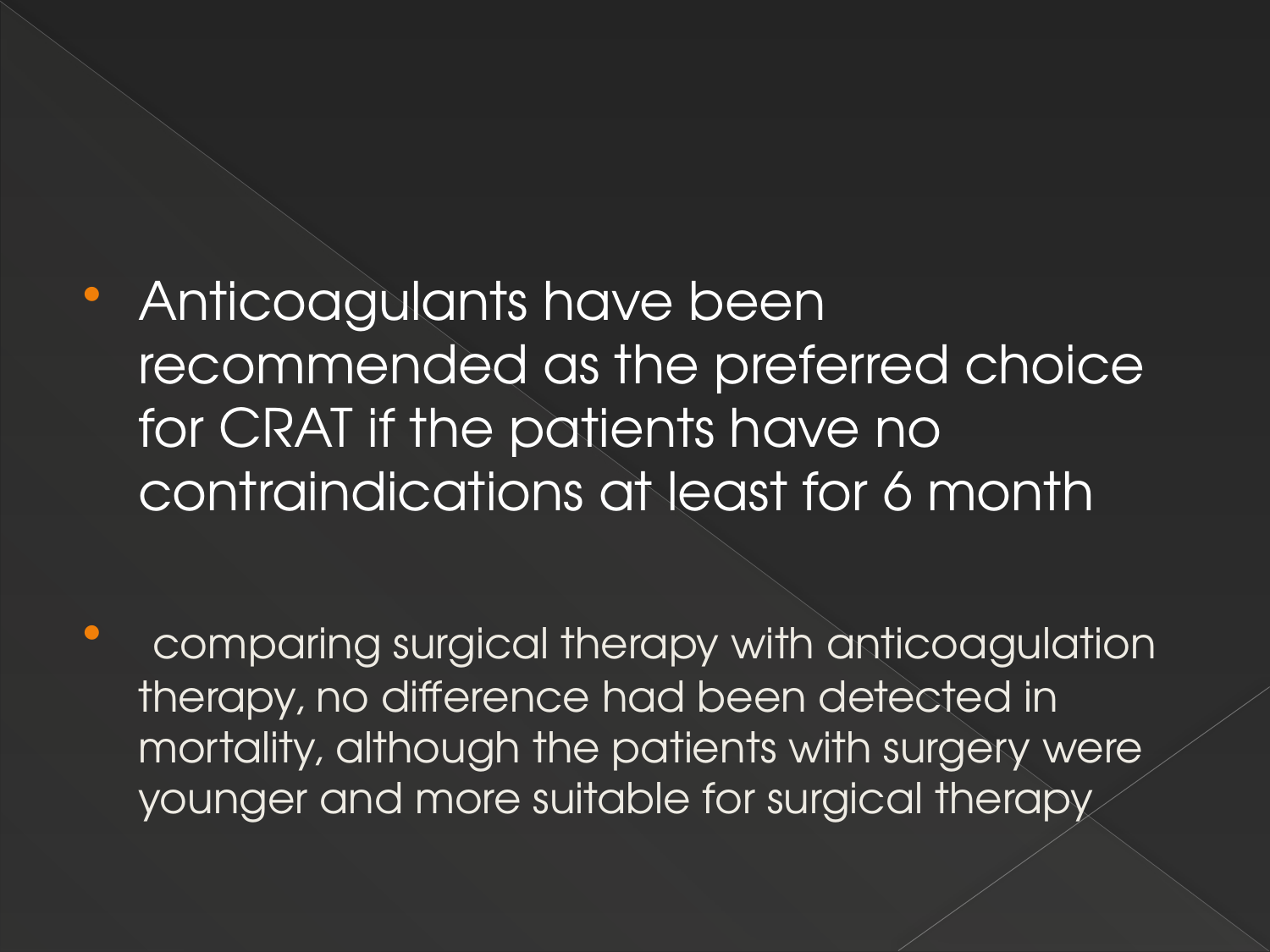

#
Anticoagulants have been recommended as the preferred choice for CRAT if the patients have no contraindications at least for 6 month

 comparing surgical therapy with anticoagulation therapy, no difference had been detected in mortality, although the patients with surgery were younger and more suitable for surgical therapy